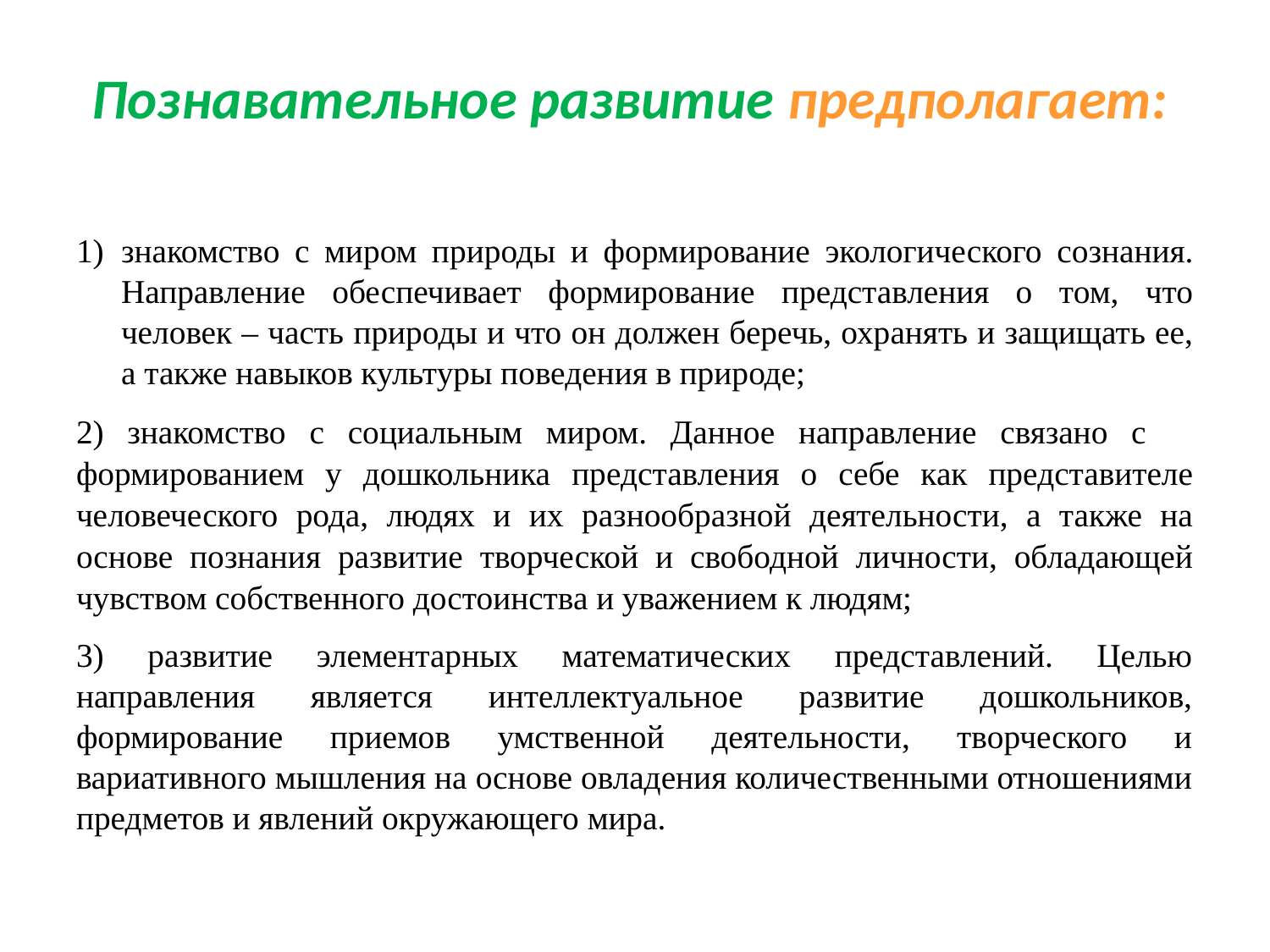

#
Познавательное развитие предполагает:
знакомство с миром природы и формирование экологического сознания. Направление обеспечивает формирование представления о том, что человек – часть природы и что он должен беречь, охранять и защищать ее, а также навыков культуры поведения в природе;

2) знакомство с социальным миром. Данное направление связано с   формированием у дошкольника представления о себе как представителе человеческого рода, людях и их разнообразной деятельности, а также на основе познания развитие творческой и свободной личности, обладающей чувством собственного достоинства и уважением к людям;

3) развитие элементарных математических представлений. Целью направления является интеллектуальное развитие дошкольников, формирование приемов умственной деятельности, творческого и вариативного мышления на основе овладения количественными отношениями предметов и явлений окружающего мира.